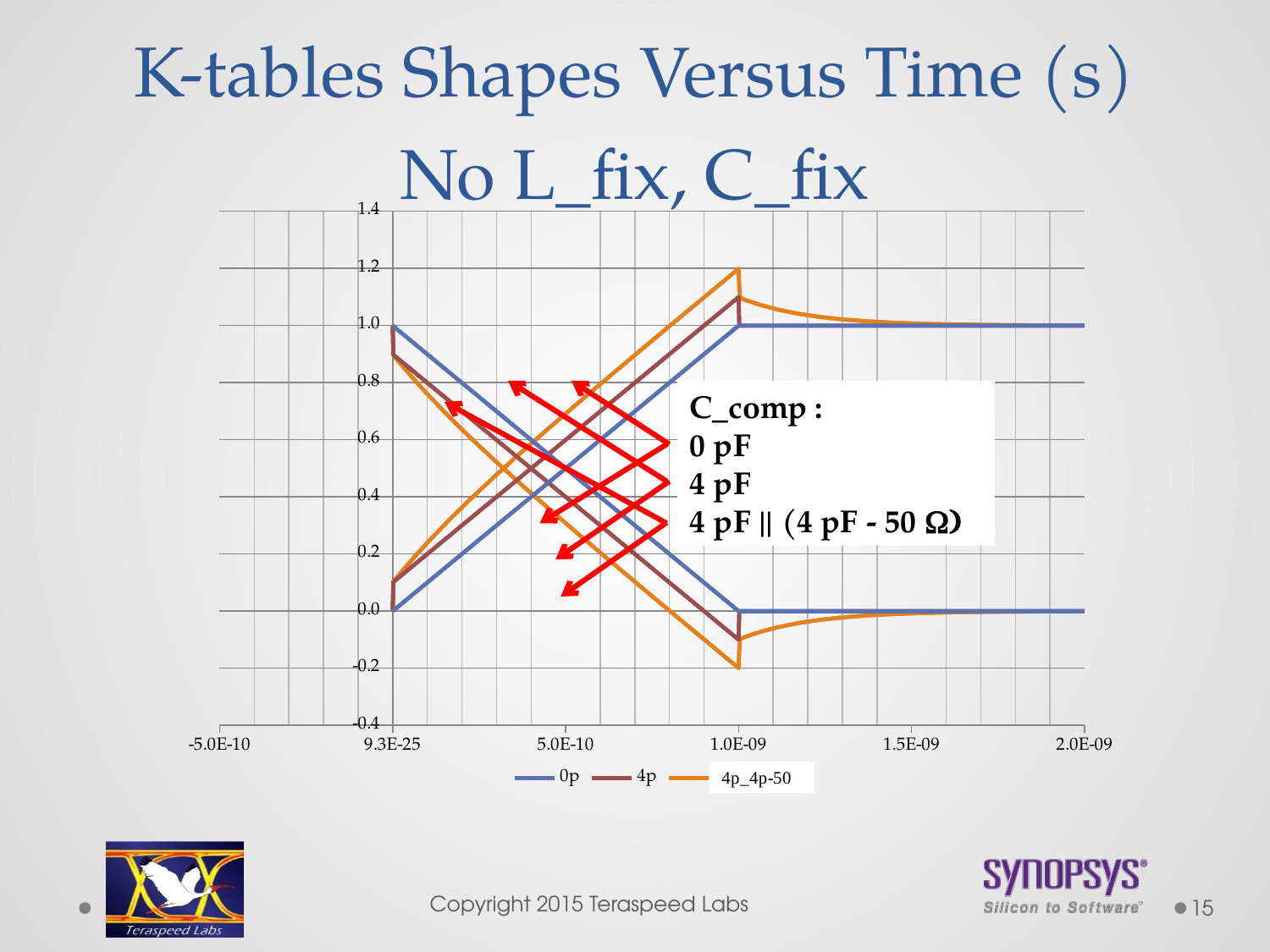

# K-tables Shapes Versus Time (s) No L_fix, C_fix

### Chart

| Category | 0p | 4p | 4p_50-4p |
|---|---|---|---|
C_comp :
0 pF
4 pF
4 pF || (4 pF - 50 Ω)
Copyright 2015 Teraspeed Labs
15